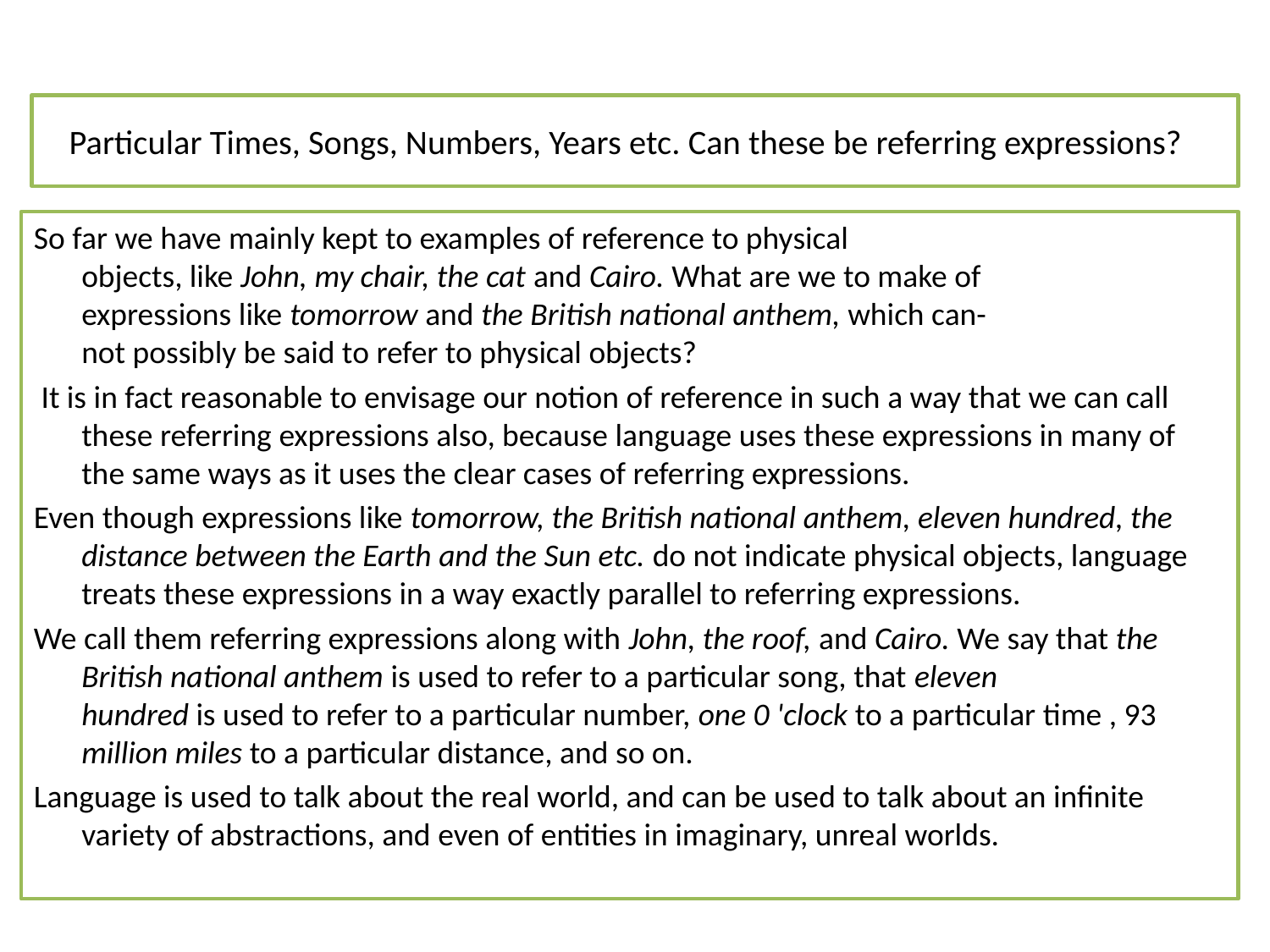

# Particular Times, Songs, Numbers, Years etc. Can these be referring expressions?
So far we have mainly kept to examples of reference to physical
objects, like John, my chair, the cat and Cairo. What are we to make of
expressions like tomorrow and the British national anthem, which can-
not possibly be said to refer to physical objects?
 It is in fact reasonable to envisage our notion of reference in such a way that we can call these referring expressions also, because language uses these expressions in many of the same ways as it uses the clear cases of referring expressions.
Even though expressions like tomorrow, the British national anthem, eleven hundred, the distance between the Earth and the Sun etc. do not indicate physical objects, language treats these expressions in a way exactly parallel to referring expressions.
We call them referring expressions along with John, the roof, and Cairo. We say that the British national anthem is used to refer to a particular song, that eleven
hundred is used to refer to a particular number, one 0 'clock to a particular time , 93 million miles to a particular distance, and so on.
Language is used to talk about the real world, and can be used to talk about an infinite variety of abstractions, and even of entities in imaginary, unreal worlds.